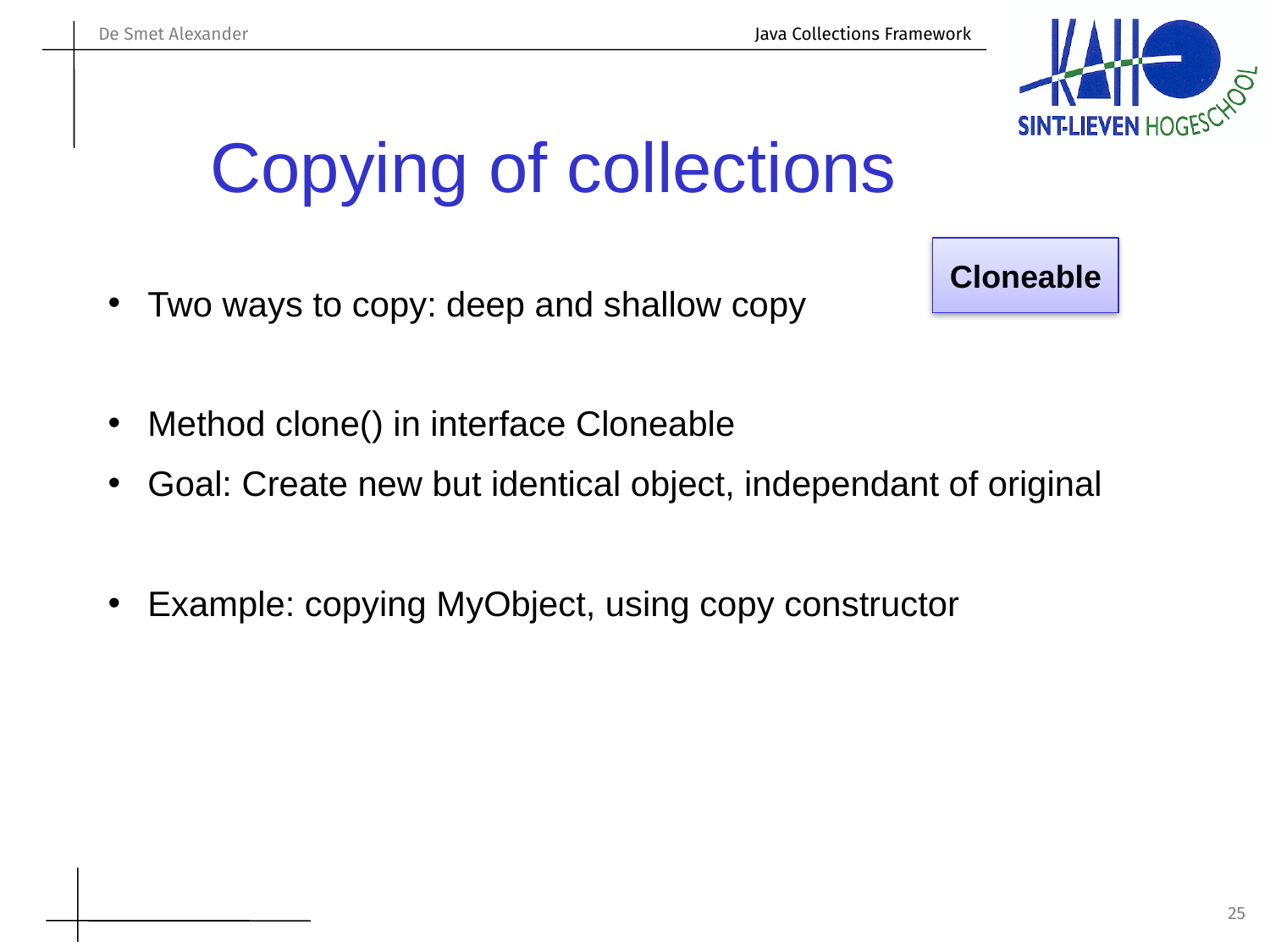

# Copying of collections
Cloneable
Two ways to copy: deep and shallow copy

Method clone() in interface Cloneable
Goal: Create new but identical object, independant of original

Example: copying MyObject, using copy constructor